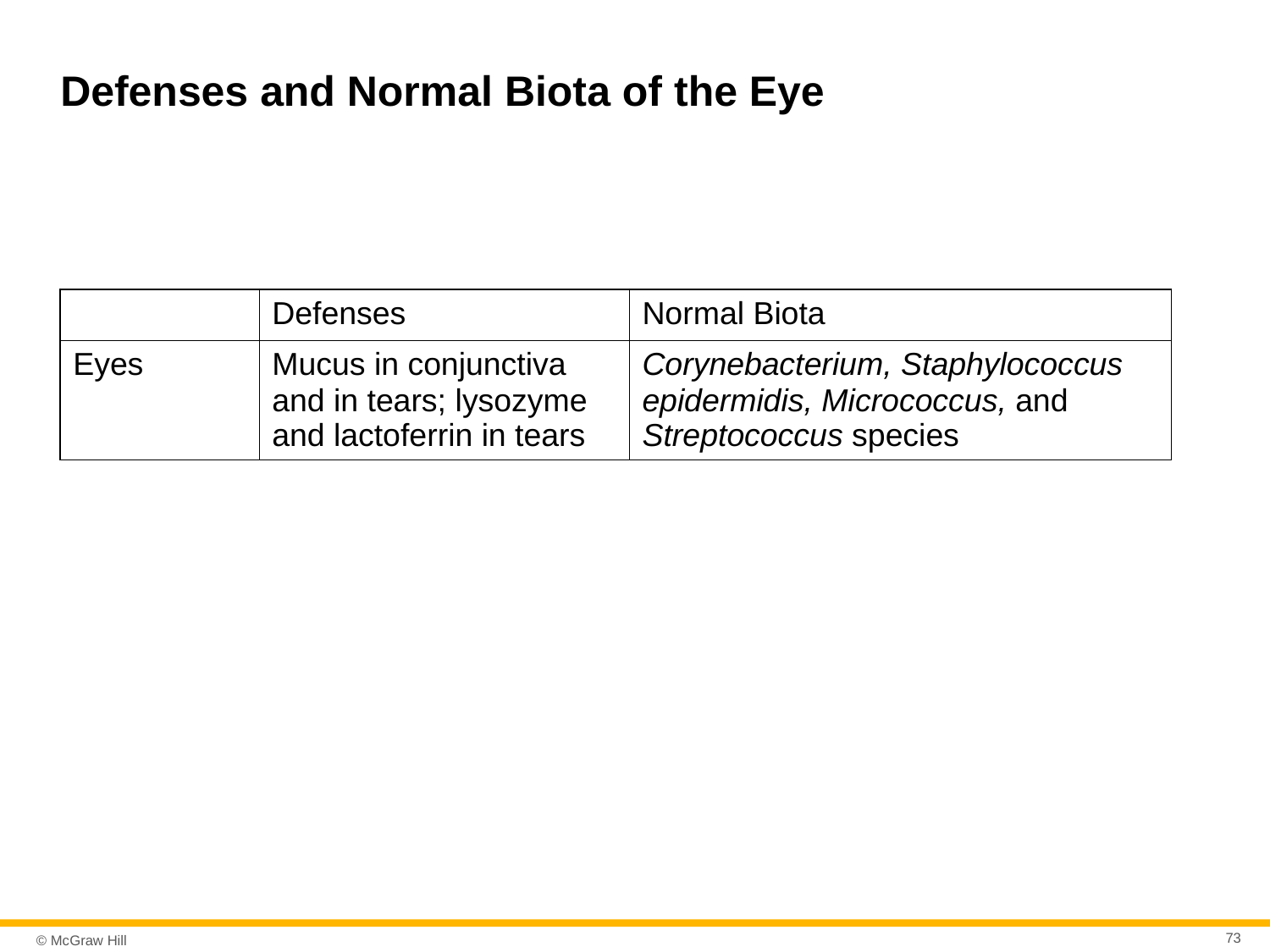

# Defenses and Normal Biota of the Eye
| Blank | Defenses | Normal Biota |
| --- | --- | --- |
| Eyes | Mucus in conjunctiva and in tears; lysozyme and lactoferrin in tears | Corynebacterium, Staphylococcus epidermidis, Micrococcus, and Streptococcus species |